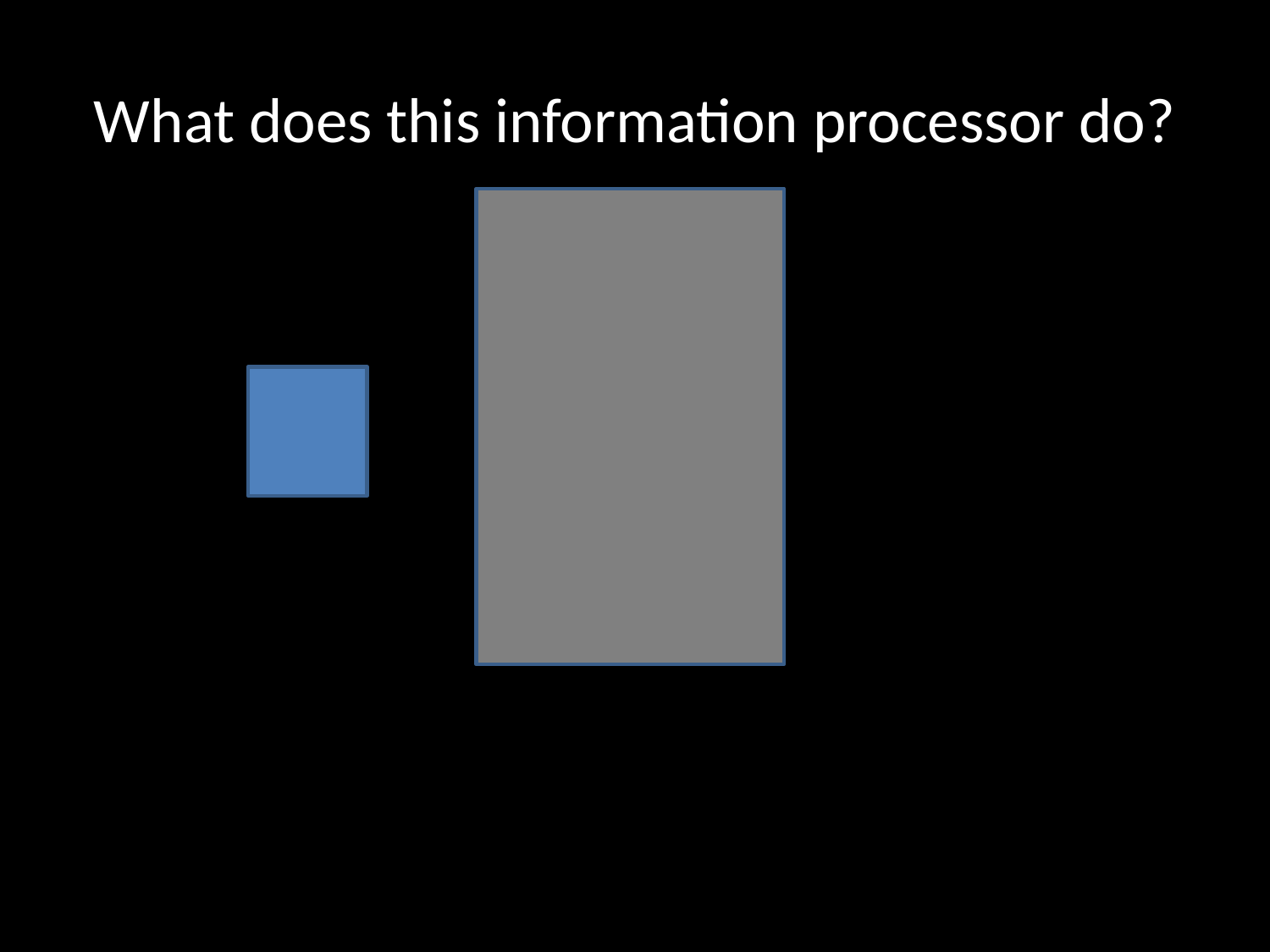

# What does this information processor do?